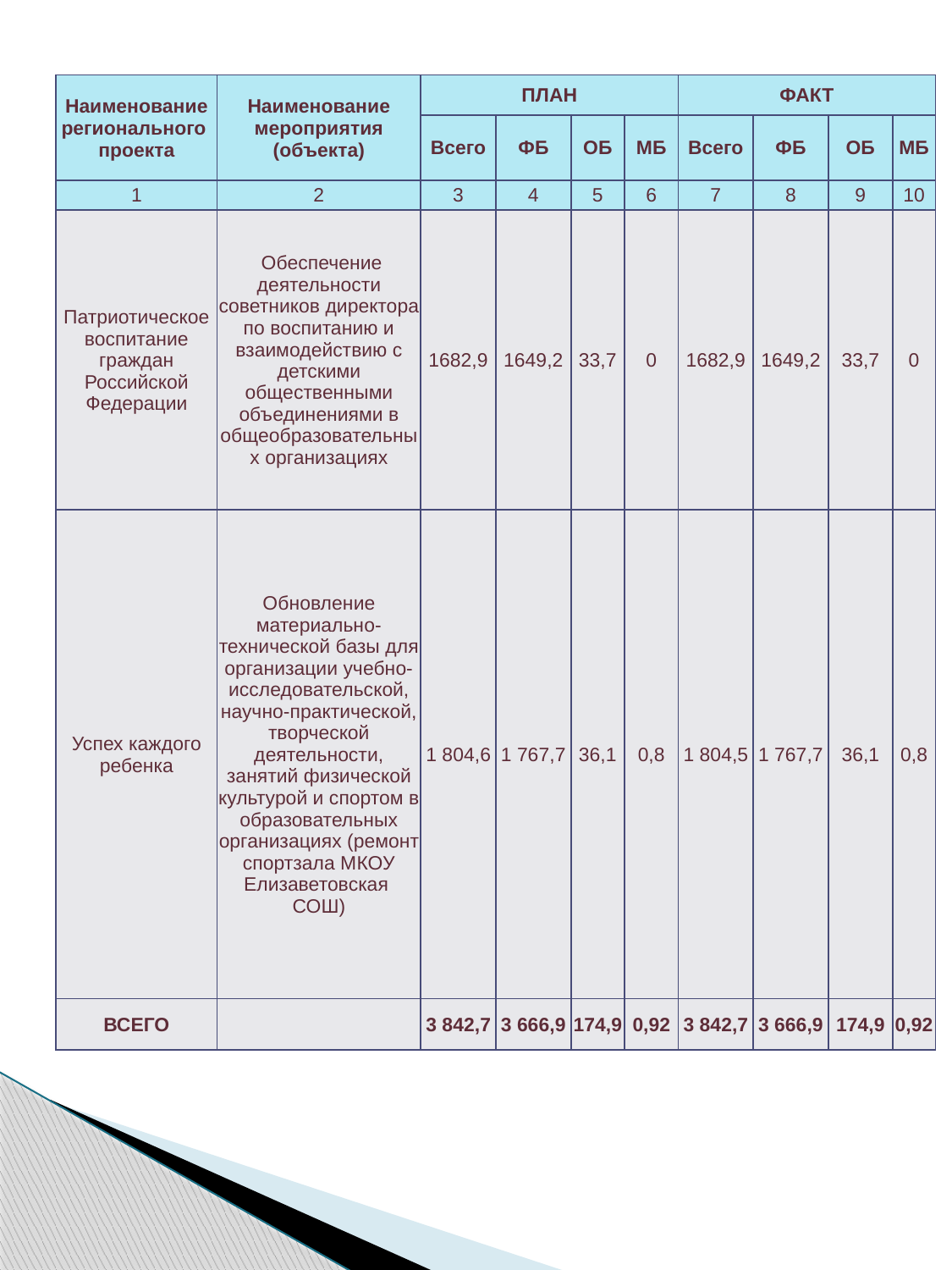

| Наименование регионального проекта | Наименование мероприятия (объекта) | ПЛАН |  |  |  | ФАКТ |  |  |  |
| --- | --- | --- | --- | --- | --- | --- | --- | --- | --- |
|  |  | Всего | ФБ | ОБ | МБ | Всего | ФБ | ОБ | МБ |
| 1 | 2 | 3 | 4 | 5 | 6 | 7 | 8 | 9 | 10 |
| Патриотическое воспитание граждан Российской Федерации | Обеспечение деятельности советников директора по воспитанию и взаимодействию с детскими общественными объединениями в общеобразовательных организациях | 1682,9 | 1649,2 | 33,7 | 0 | 1682,9 | 1649,2 | 33,7 | 0 |
| Успех каждого ребенка | Обновление материально-технической базы для организации учебно-исследовательской, научно-практической, творческой деятельности, занятий физической культурой и спортом в образовательных организациях (ремонт спортзала МКОУ Елизаветовская СОШ) | 1 804,6 | 1 767,7 | 36,1 | 0,8 | 1 804,5 | 1 767,7 | 36,1 | 0,8 |
| ВСЕГО |  | 3 842,7 | 3 666,9 | 174,9 | 0,92 | 3 842,7 | 3 666,9 | 174,9 | 0,92 |